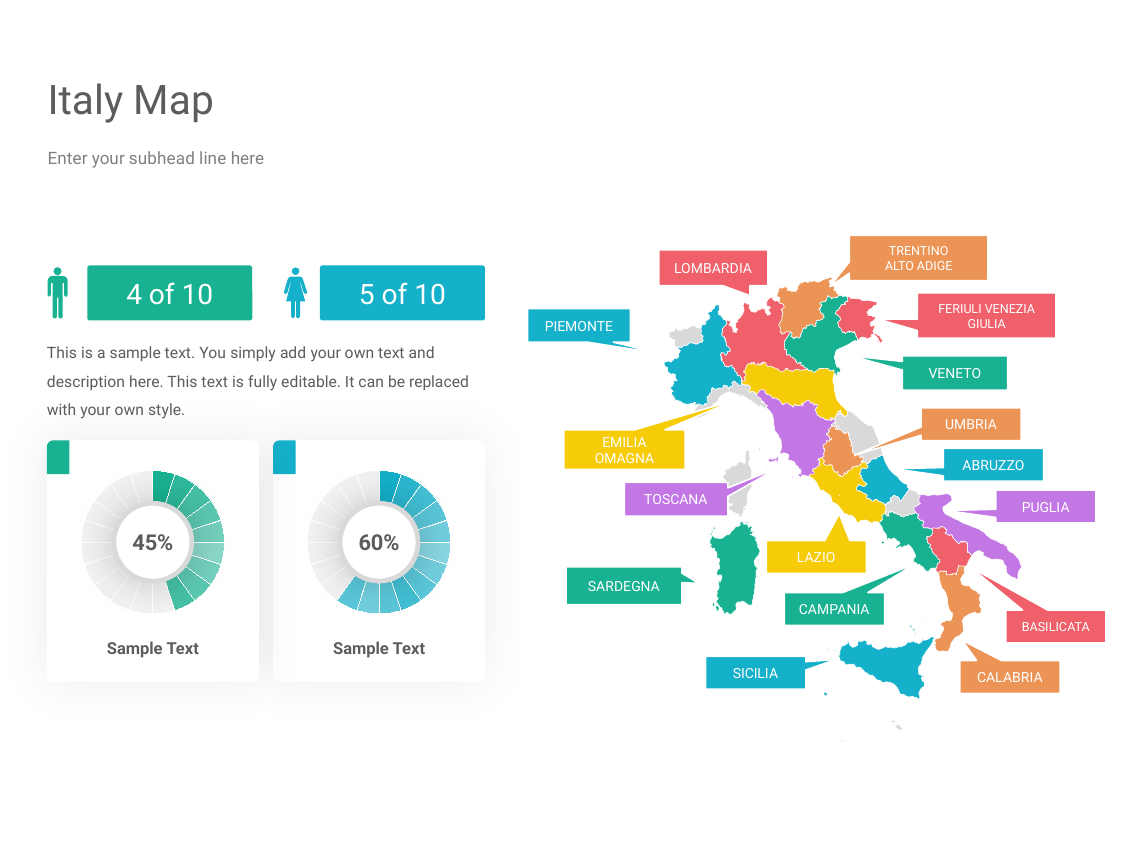

# Italy Map
Enter your subhead line here

TRENTINO
ALTO ADIGE

LOMBARDIA
4 of 10
5 of 10

FERIULI VENEZIA
GIULIA

PIEMONTE
This is a sample text. You simply add your own text and description here. This text is fully editable. It can be replaced with your own style.

VENETO

UMBRIA

EMILIA
OMAGNA

ABRUZZO

45%

60%

TOSCANA

PUGLIA

LAZIO

SARDEGNA

CAMPANIA

BASILICATA
Sample Text
Sample Text

SICILIA

CALABRIA